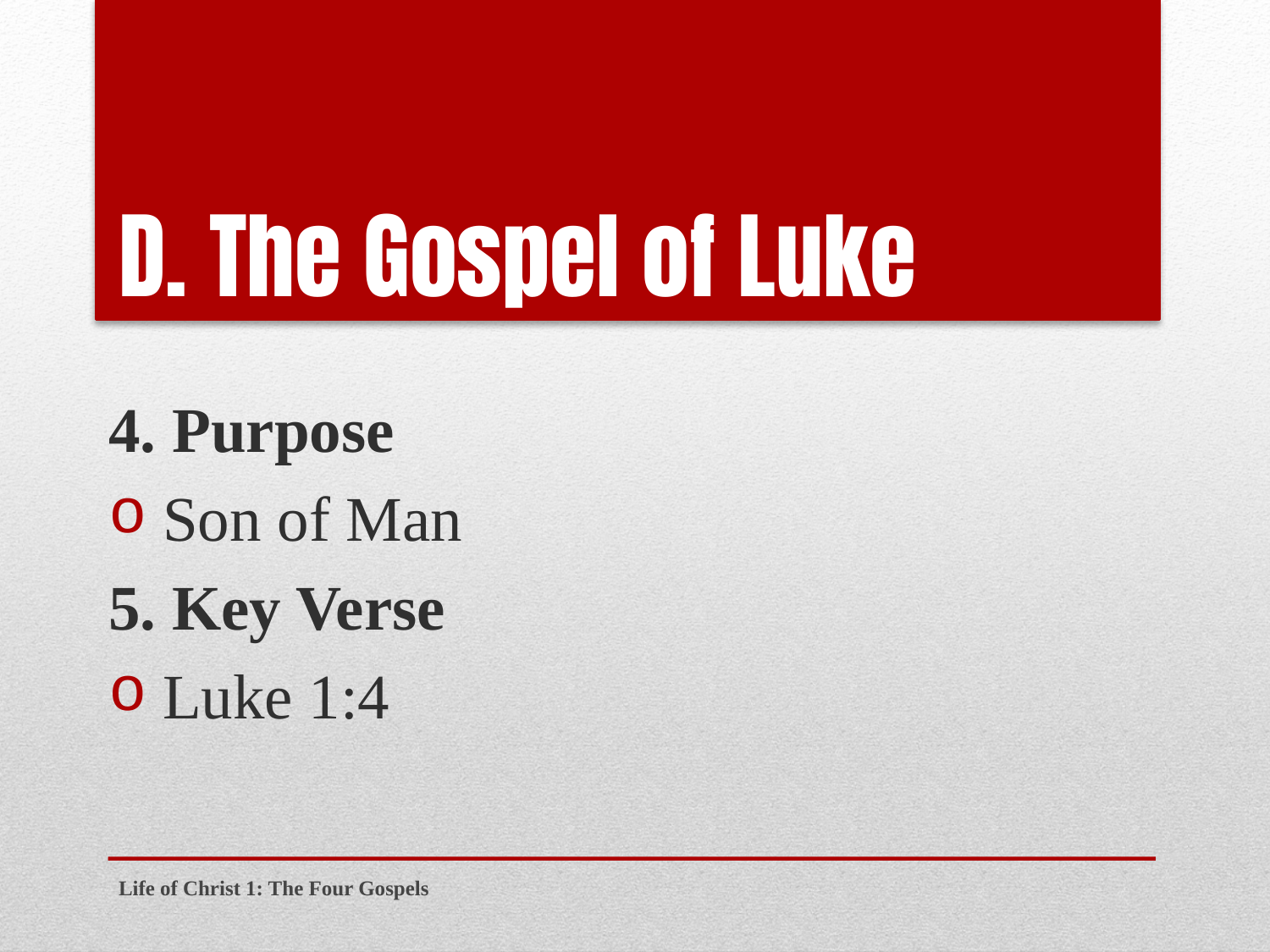

# D. The Gospel of Luke
4. Purpose
 Son of Man
5. Key Verse
 Luke 1:4

Life of Christ 1: The Four Gospels